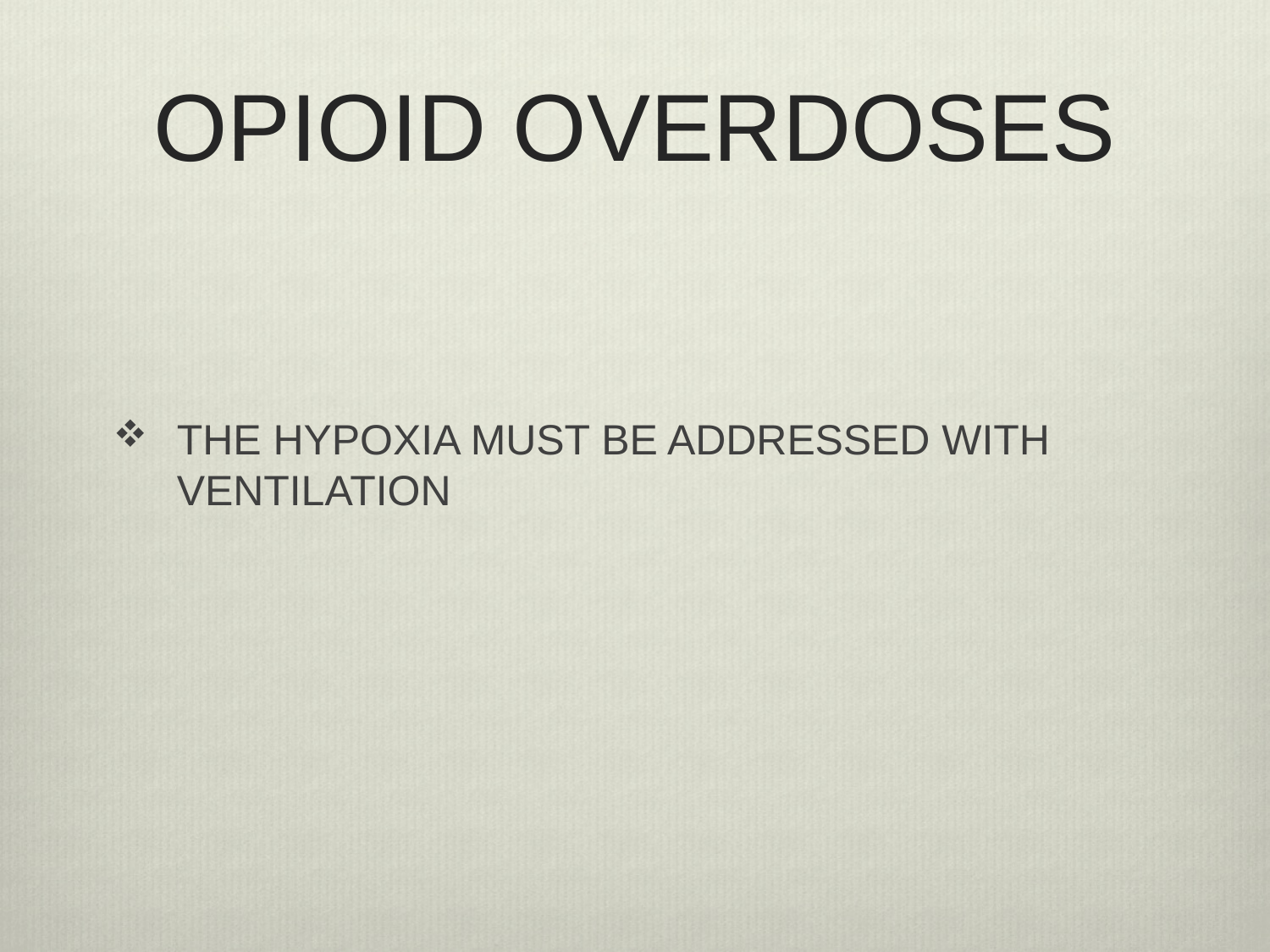

# OPIOID OVERDOSES

THE HYPOXIA MUST BE ADDRESSED WITH VENTILATION